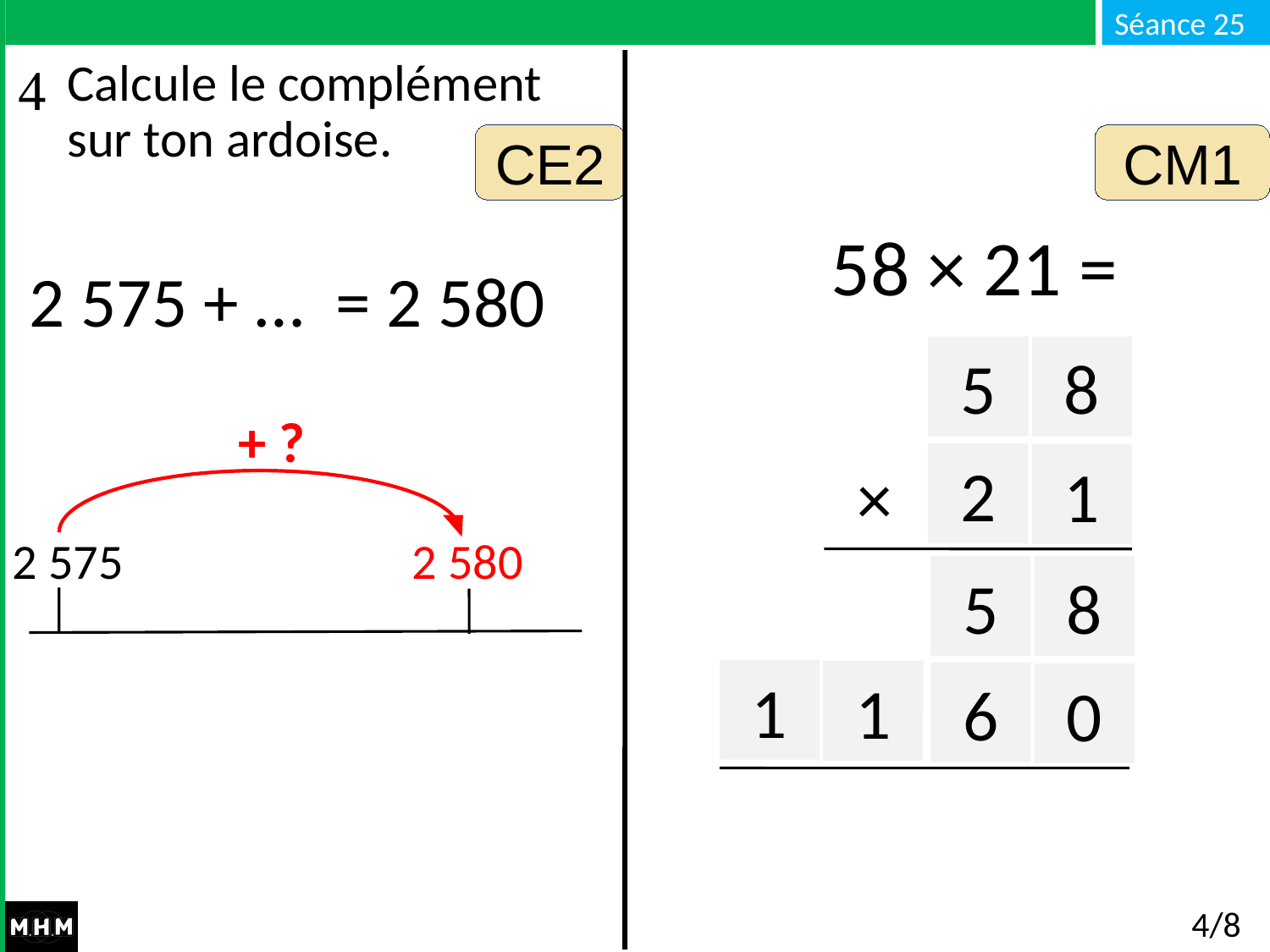

Calcule le complément
sur ton ardoise.

CE2
CM1
 58 × 21 =
2 575 + …  = 2 580
5
8
+ ?

2 575
2 580
×
2
1
5
8
1
1
1
6
0
# 4/8